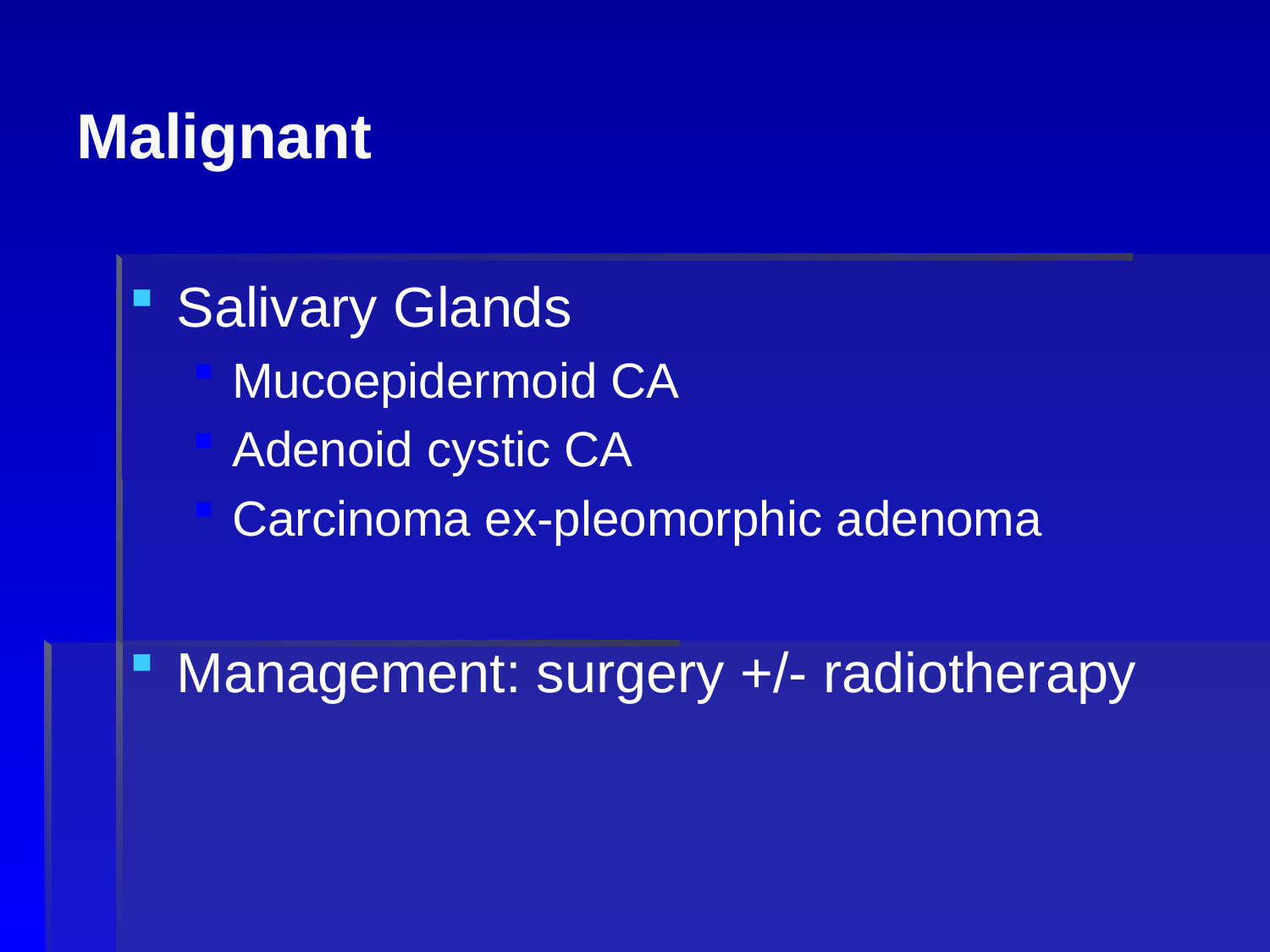

# Malignant
Salivary Glands
Mucoepidermoid CA
Adenoid cystic CA
Carcinoma ex-pleomorphic adenoma

Management: surgery +/- radiotherapy